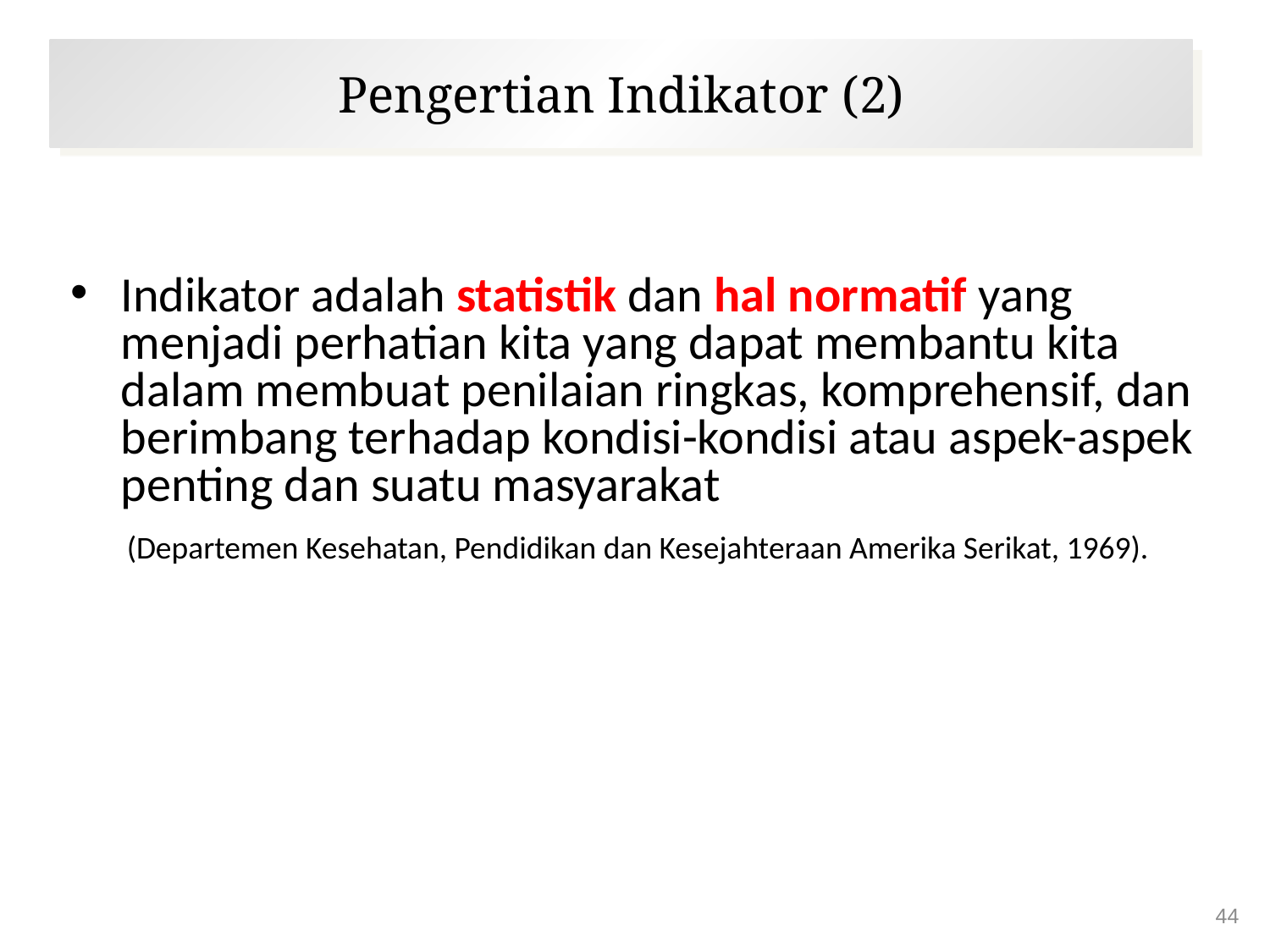

# Pengertian Indikator (2)

Indikator adalah statistik dan hal normatif yang menjadi perhatian kita yang dapat membantu kita dalam membuat penilaian ringkas, komprehensif, dan berimbang terhadap kondisi-kondisi atau aspek-aspek penting dan suatu masyarakat
     (Departemen Kesehatan, Pendidikan dan Kesejahteraan Amerika Serikat, 1969).

44